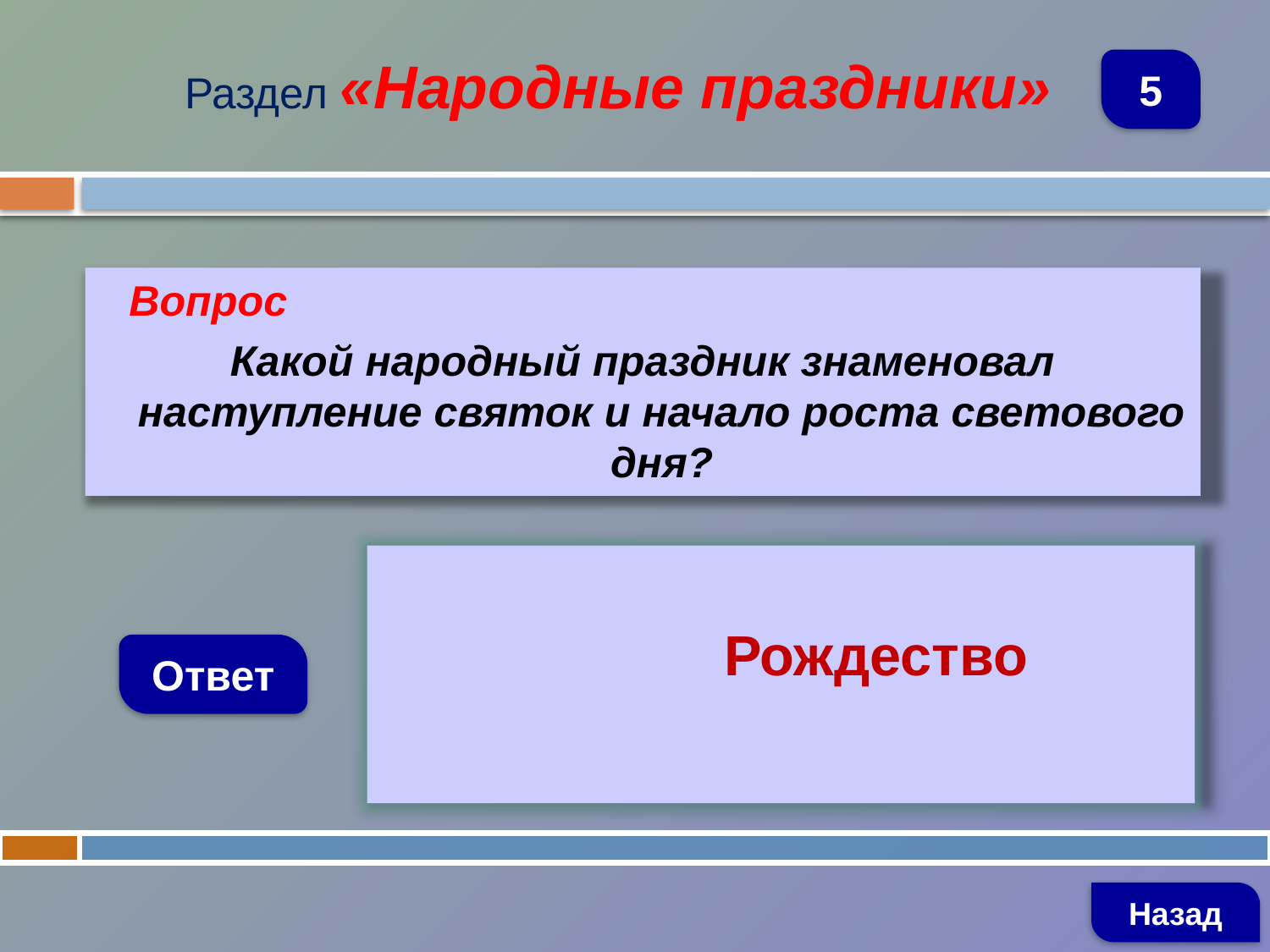

Раздел «Народные праздники»
5
   Вопрос
Какой народный праздник знаменовал наступление святок и начало роста светового дня?

                      Рождество
Ответ

Назад